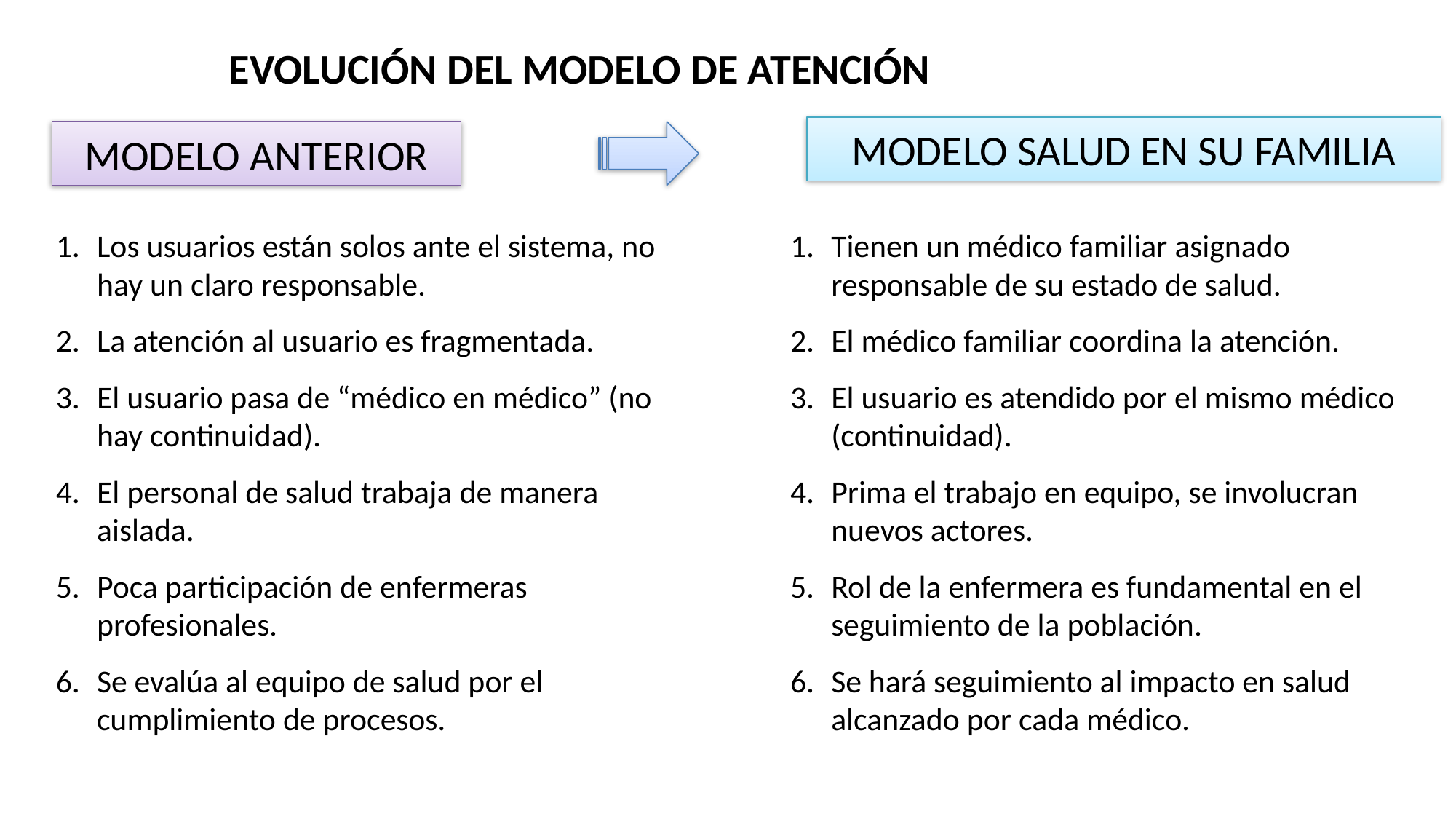

EVOLUCIÓN DEL MODELO DE ATENCIÓN
MODELO SALUD EN SU FAMILIA
MODELO ANTERIOR

Los usuarios están solos ante el sistema, no hay un claro responsable.
La atención al usuario es fragmentada.
El usuario pasa de “médico en médico” (no hay continuidad).
El personal de salud trabaja de manera aislada.
Poca participación de enfermeras profesionales.
Se evalúa al equipo de salud por el cumplimiento de procesos.
Tienen un médico familiar asignado responsable de su estado de salud.
El médico familiar coordina la atención.
El usuario es atendido por el mismo médico (continuidad).
Prima el trabajo en equipo, se involucran nuevos actores.
Rol de la enfermera es fundamental en el seguimiento de la población.
Se hará seguimiento al impacto en salud alcanzado por cada médico.